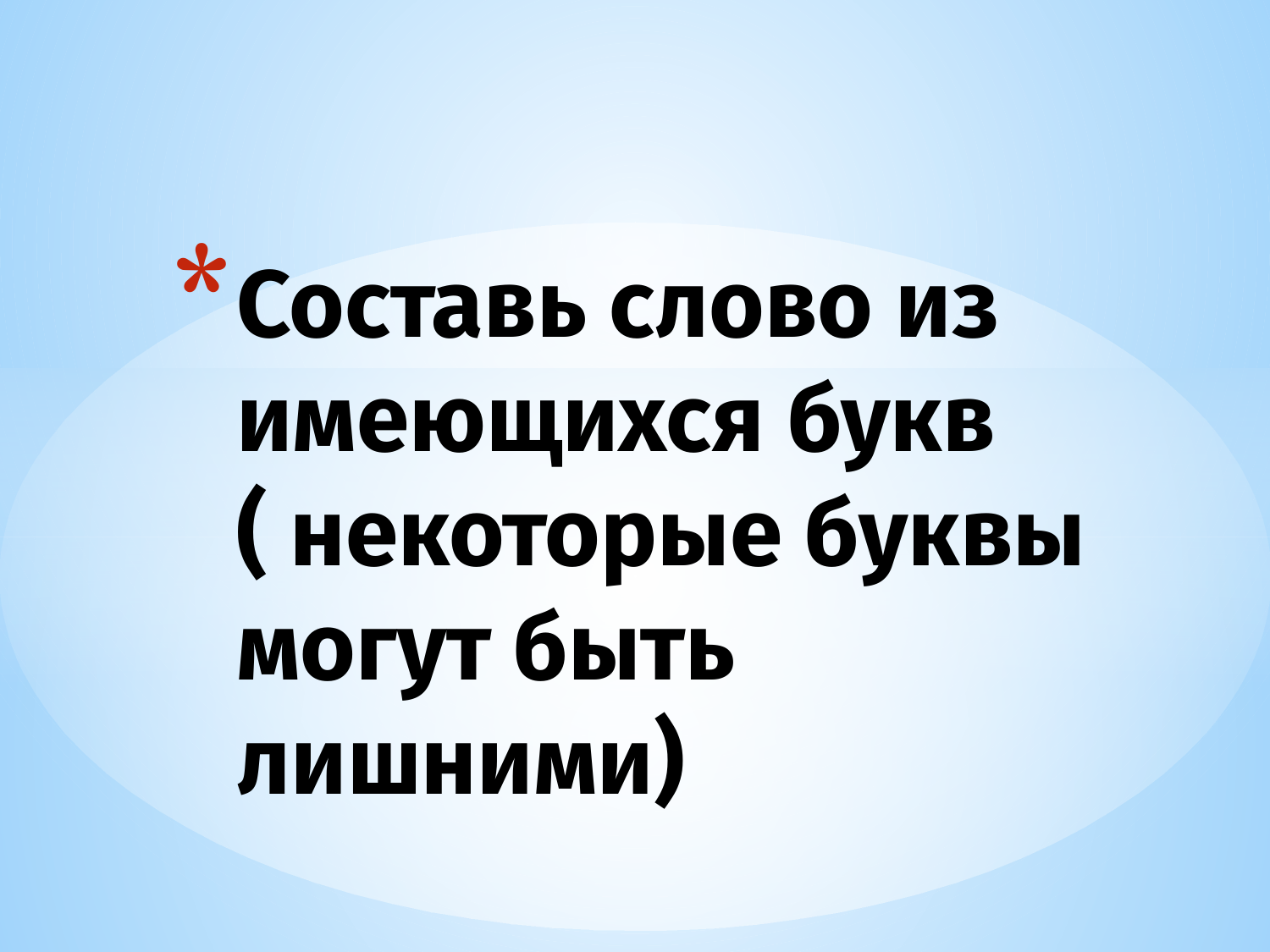

# Составь слово из имеющихся букв ( некоторые буквы могут быть лишними)